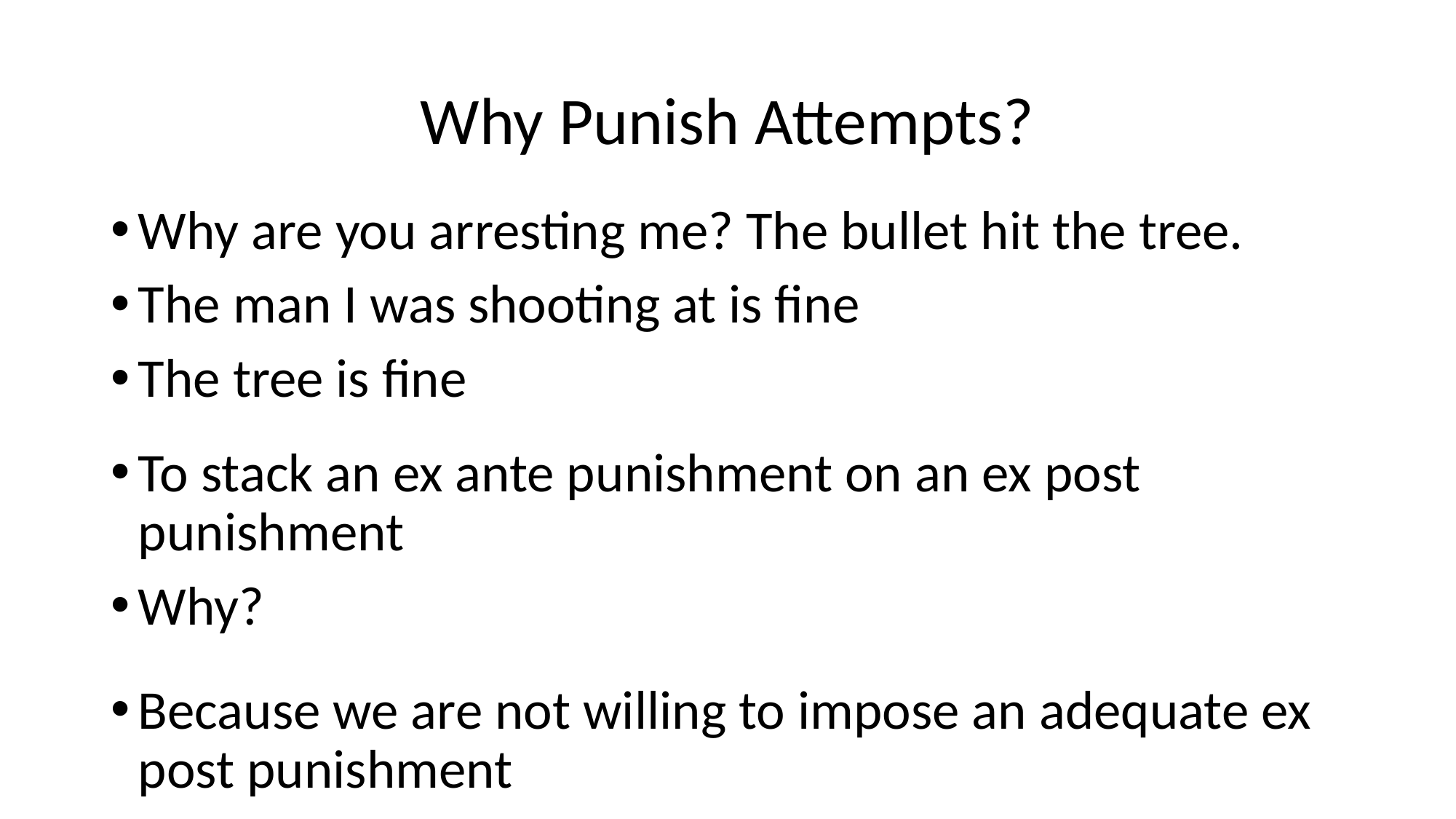

# Why Punish Attempts?
Why are you arresting me? The bullet hit the tree.
The man I was shooting at is fine
The tree is fine
To stack an ex ante punishment on an ex post punishment
Why?
Because we are not willing to impose an adequate ex post punishment